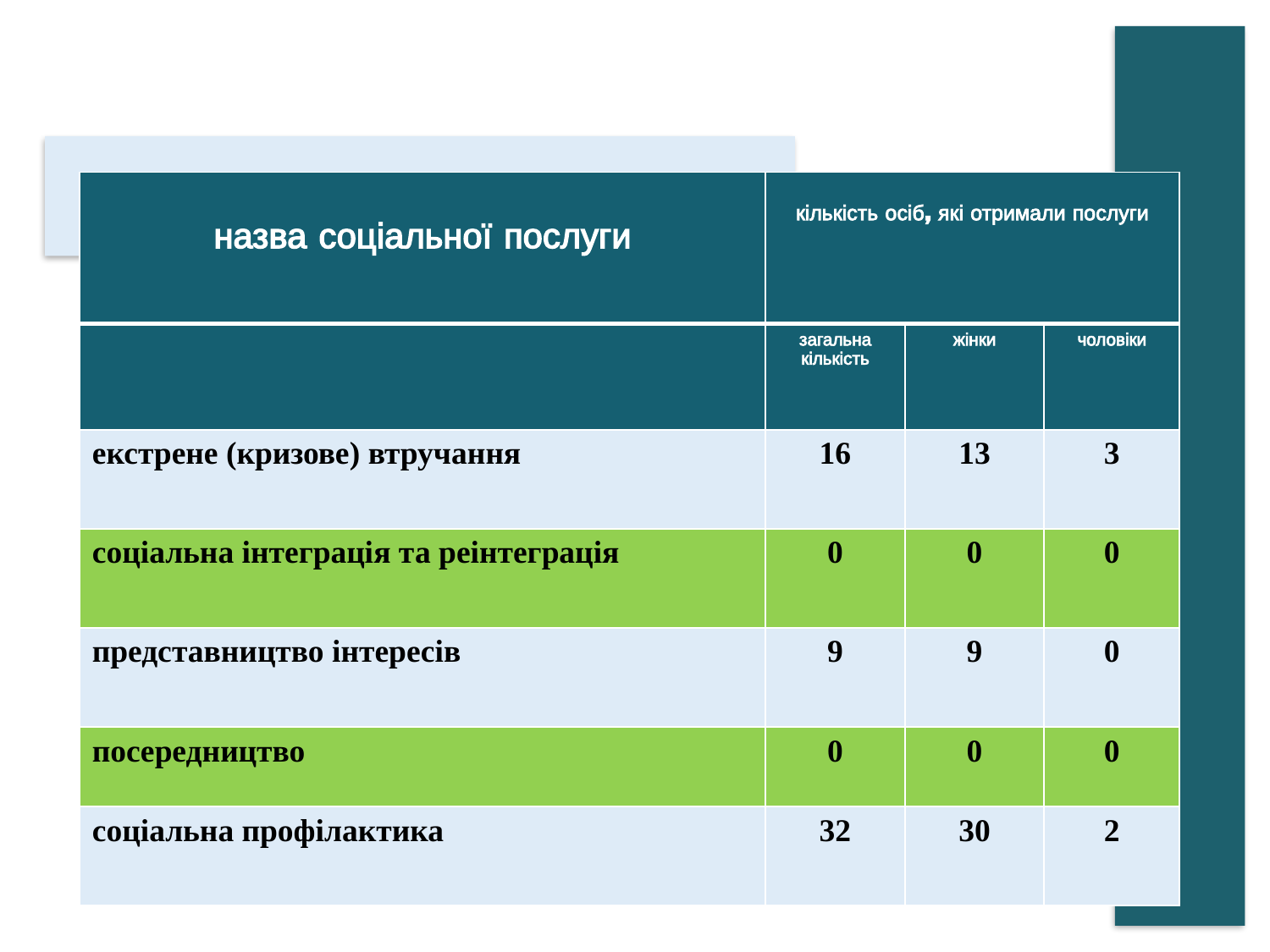

| назва соціальної послуги | кількість осіб, які отримали послуги |  |  |
| --- | --- | --- | --- |
|  | загальна кількість | жінки | чоловіки |
| екстрене (кризове) втручання | 16 | 13 | 3 |
| соціальна інтеграція та реінтеграція | 0 | 0 | 0 |
| представництво інтересів | 9 | 9 | 0 |
| посередництво | 0 | 0 | 0 |
| соціальна профілактика | 32 | 30 | 2 |